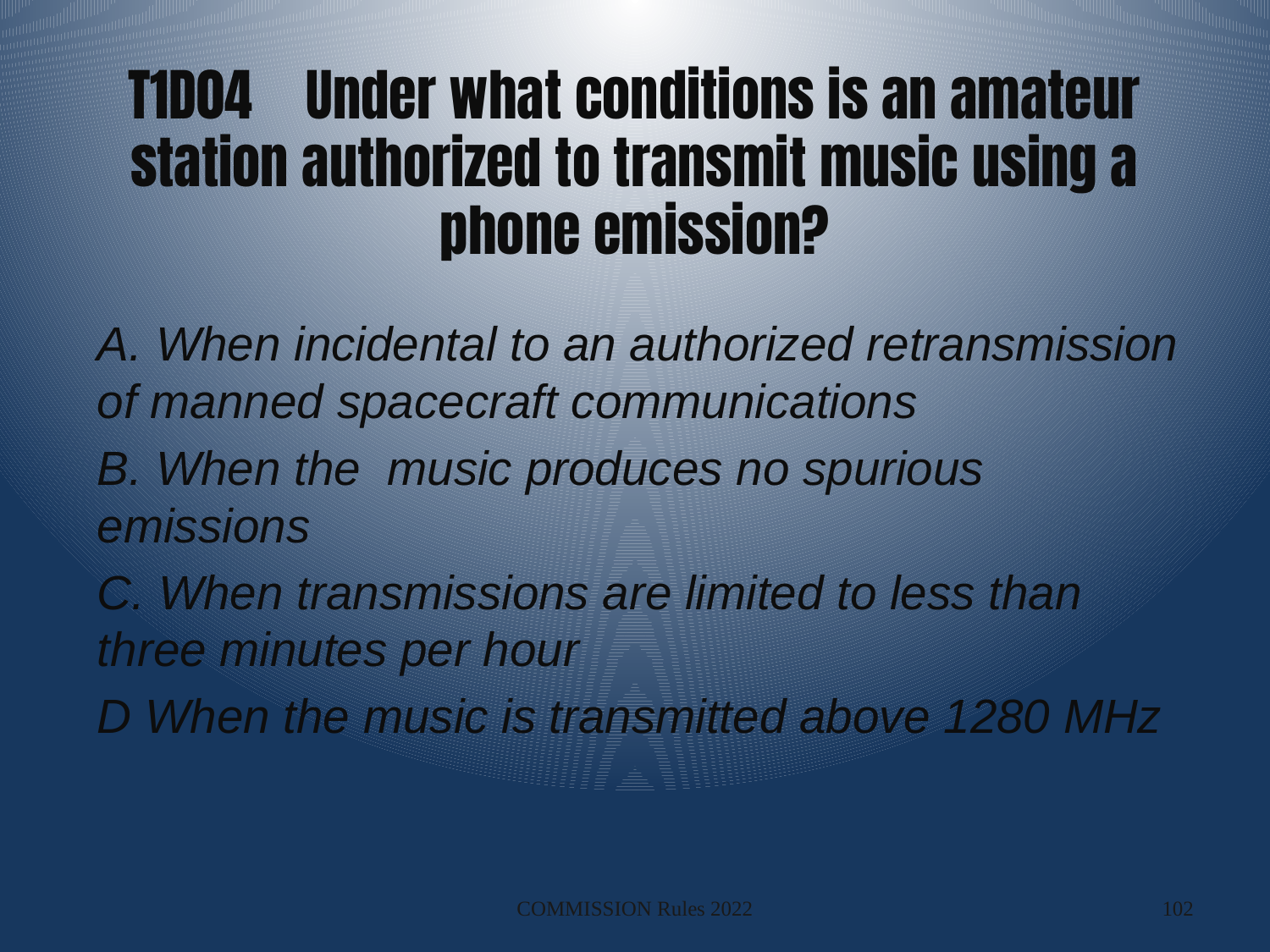

# T1D04    Under what conditions is an amateur station authorized to transmit music using a phone emission?
A. When incidental to an authorized retransmission of manned spacecraft communications
B. When the  music produces no spurious emissions
C. When transmissions are limited to less than three minutes per hour
D When the music is transmitted above 1280 MHz
COMMISSION Rules 2022
102